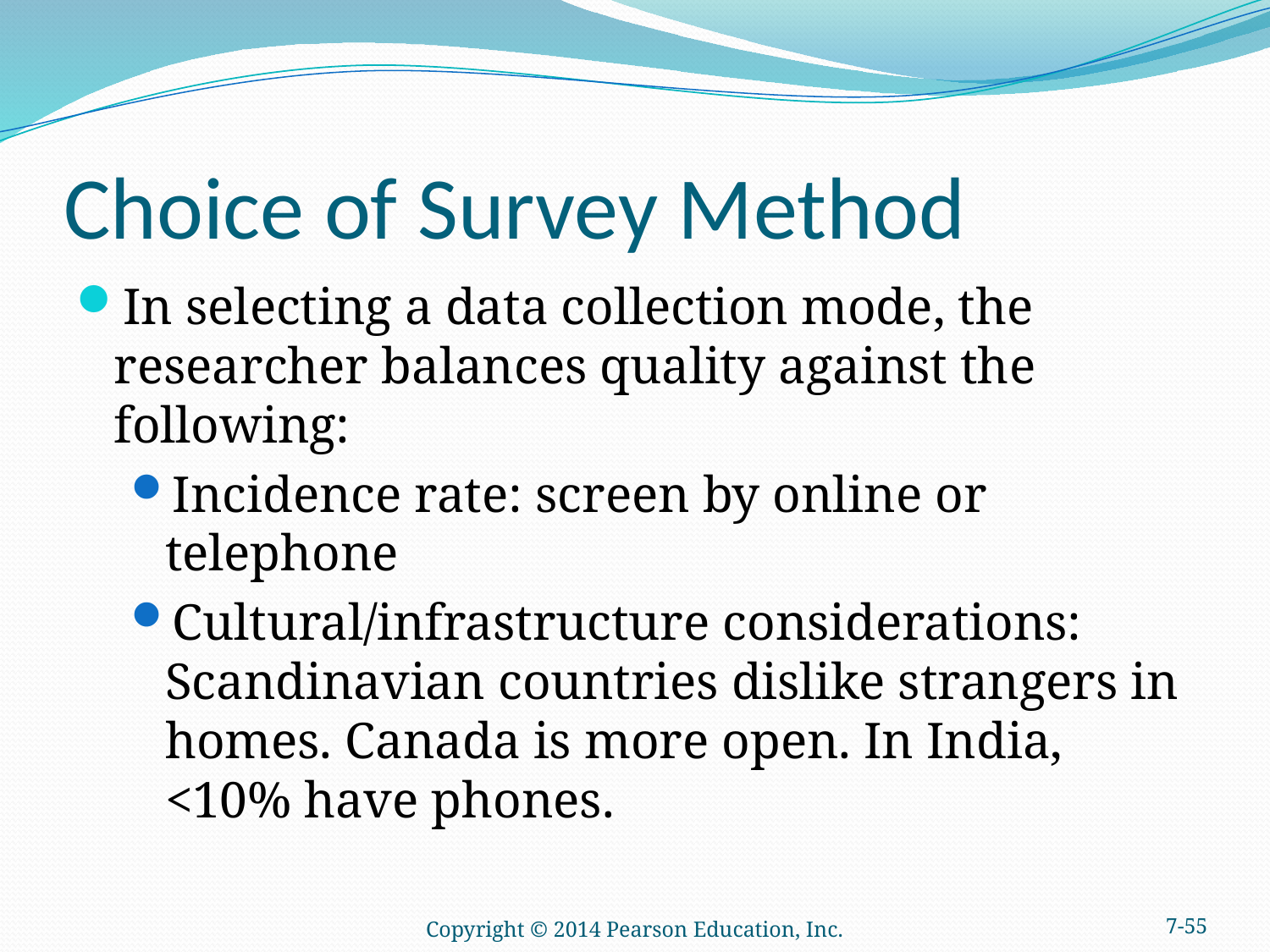

# Choice of Survey Method
In selecting a data collection mode, the researcher balances quality against the following:
Incidence rate: screen by online or telephone
Cultural/infrastructure considerations: Scandinavian countries dislike strangers in homes. Canada is more open. In India, <10% have phones.